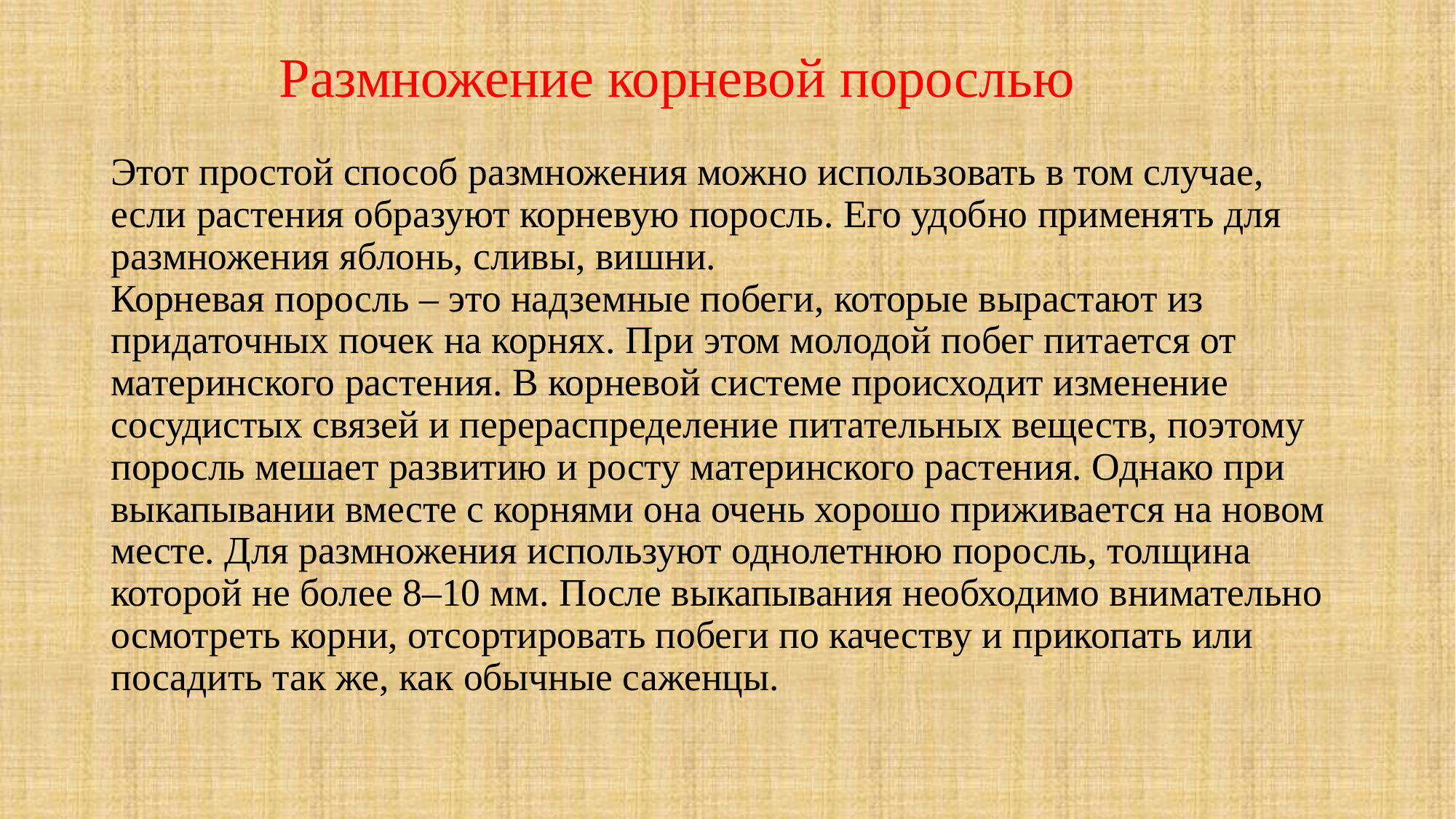

# Размножение корневой порослью Этот простой способ размножения можно использовать в том случае, если растения образуют корневую поросль. Его удобно применять для размножения яблонь, сливы, вишни. Корневая поросль – это надземные побеги, которые вырастают из придаточных почек на корнях. При этом молодой побег питается от материнского растения. В корневой системе происходит изменение сосудистых связей и перераспределение питательных веществ, поэтому поросль мешает развитию и росту материнского растения. Однако при выкапывании вместе с корнями она очень хорошо приживается на новом месте. Для размножения используют однолетнюю поросль, толщина которой не более 8–10 мм. После выкапывания необходимо внимательно осмотреть корни, отсортировать побеги по качеству и прикопать или посадить так же, как обычные саженцы.